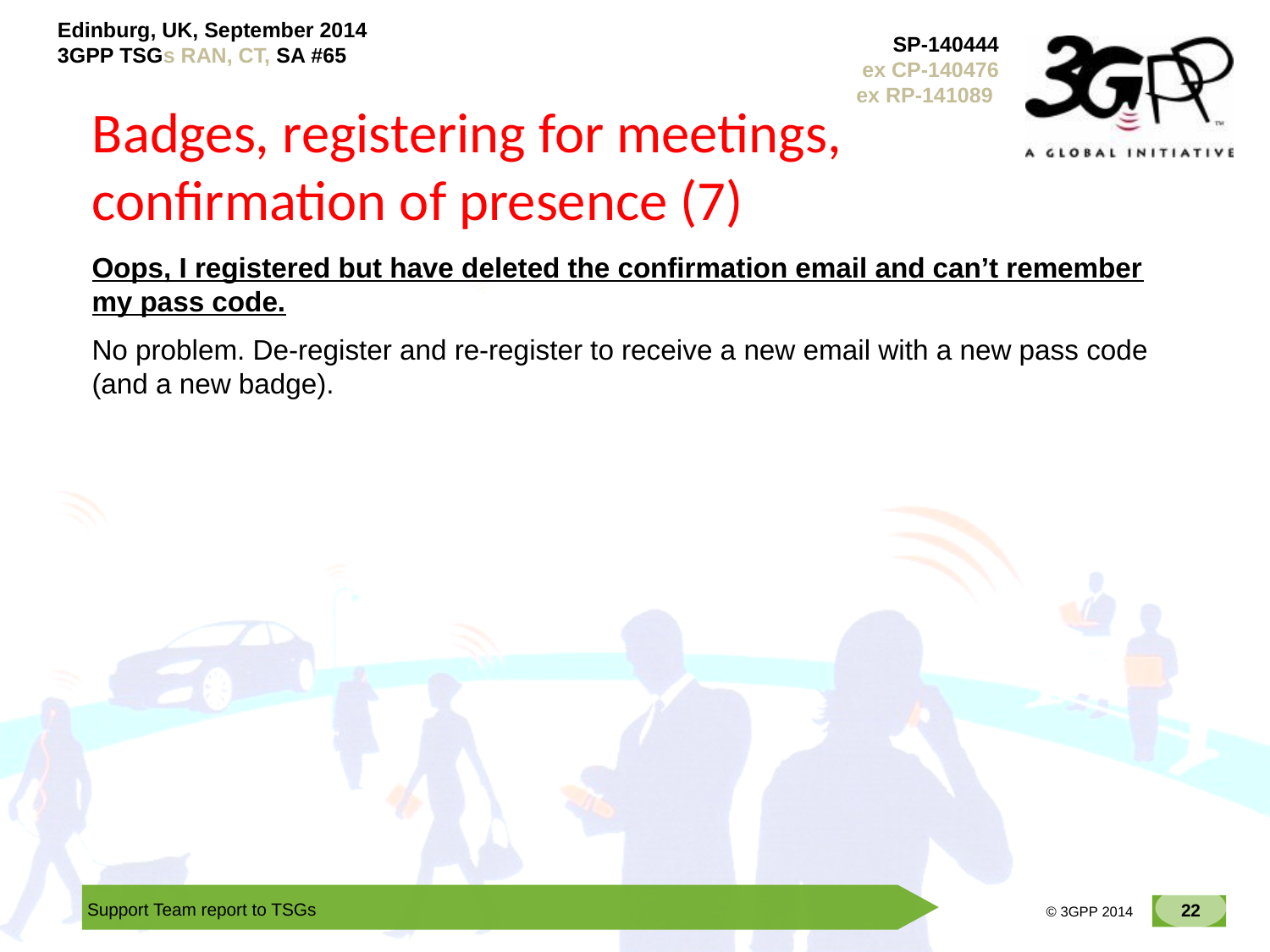

# Badges, registering for meetings, confirmation of presence (7)
Oops, I registered but have deleted the confirmation email and can’t remember my pass code.
No problem. De-register and re-register to receive a new email with a new pass code (and a new badge).